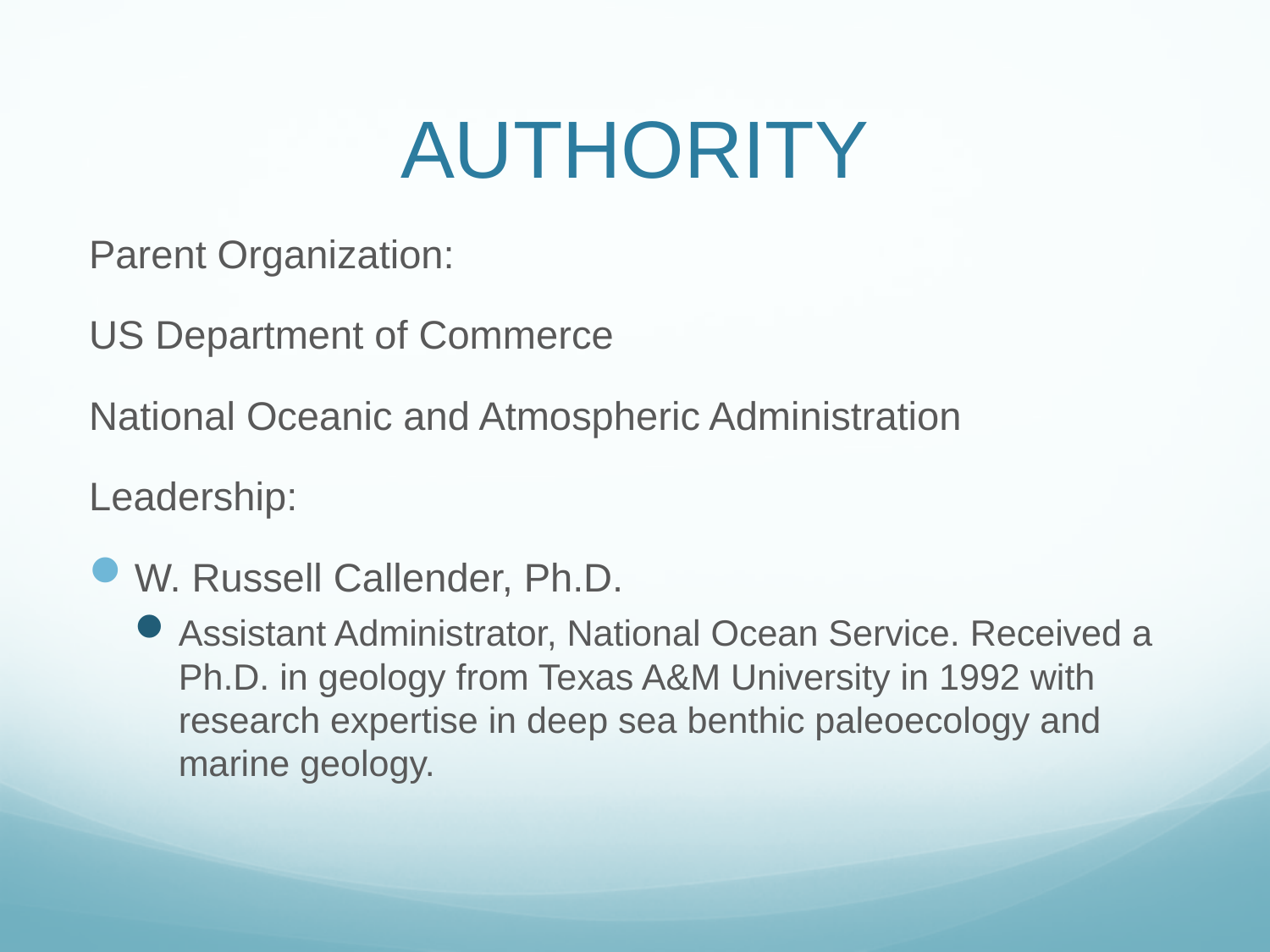

# AUTHORITY
Parent Organization:
US Department of Commerce
National Oceanic and Atmospheric Administration
Leadership:
W. Russell Callender, Ph.D.
Assistant Administrator, National Ocean Service. Received a Ph.D. in geology from Texas A&M University in 1992 with research expertise in deep sea benthic paleoecology and marine geology.